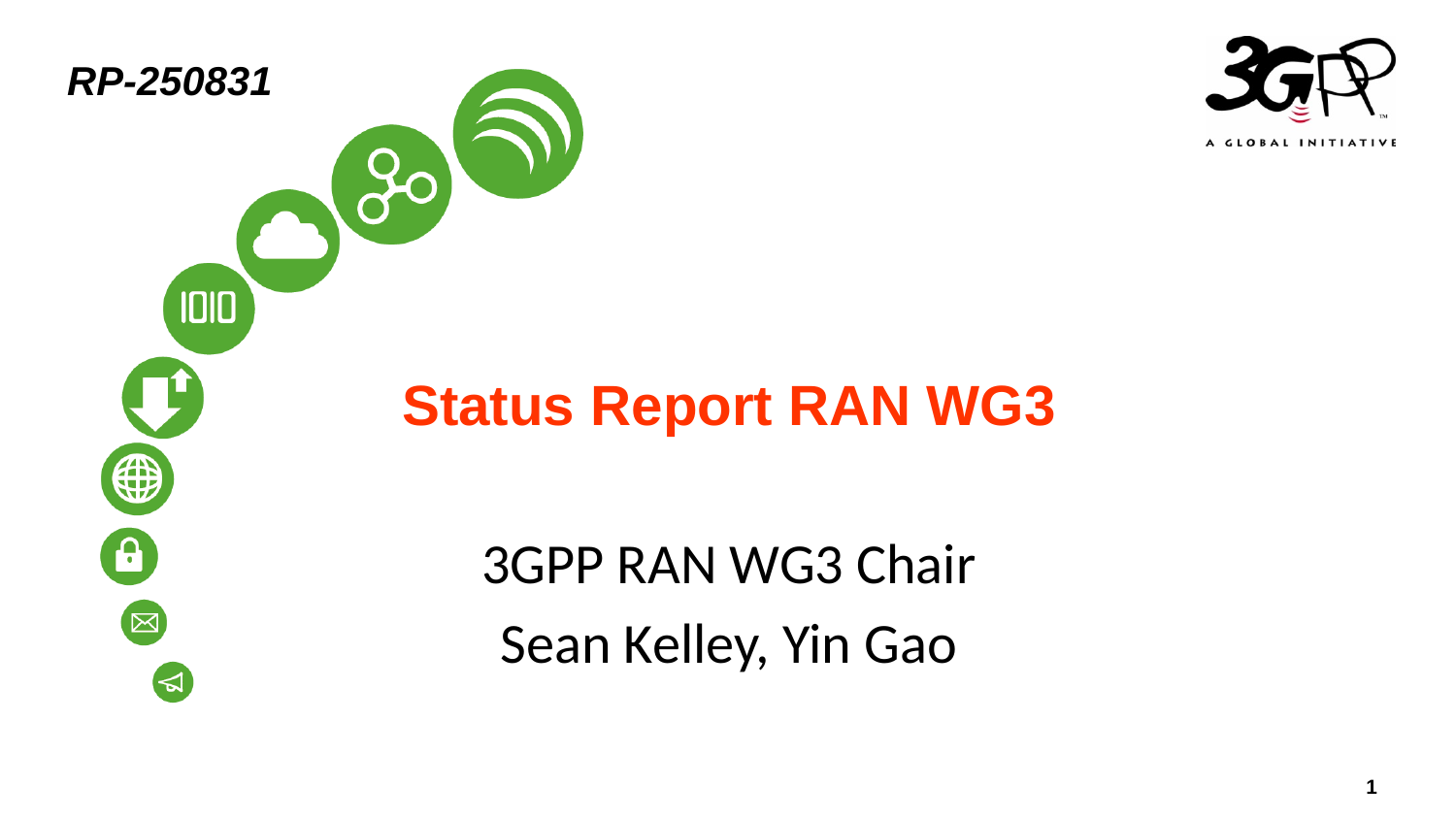

RP-250831
Status Report RAN WG3

3GPP RAN WG3 Chair
Sean Kelley, Yin Gao